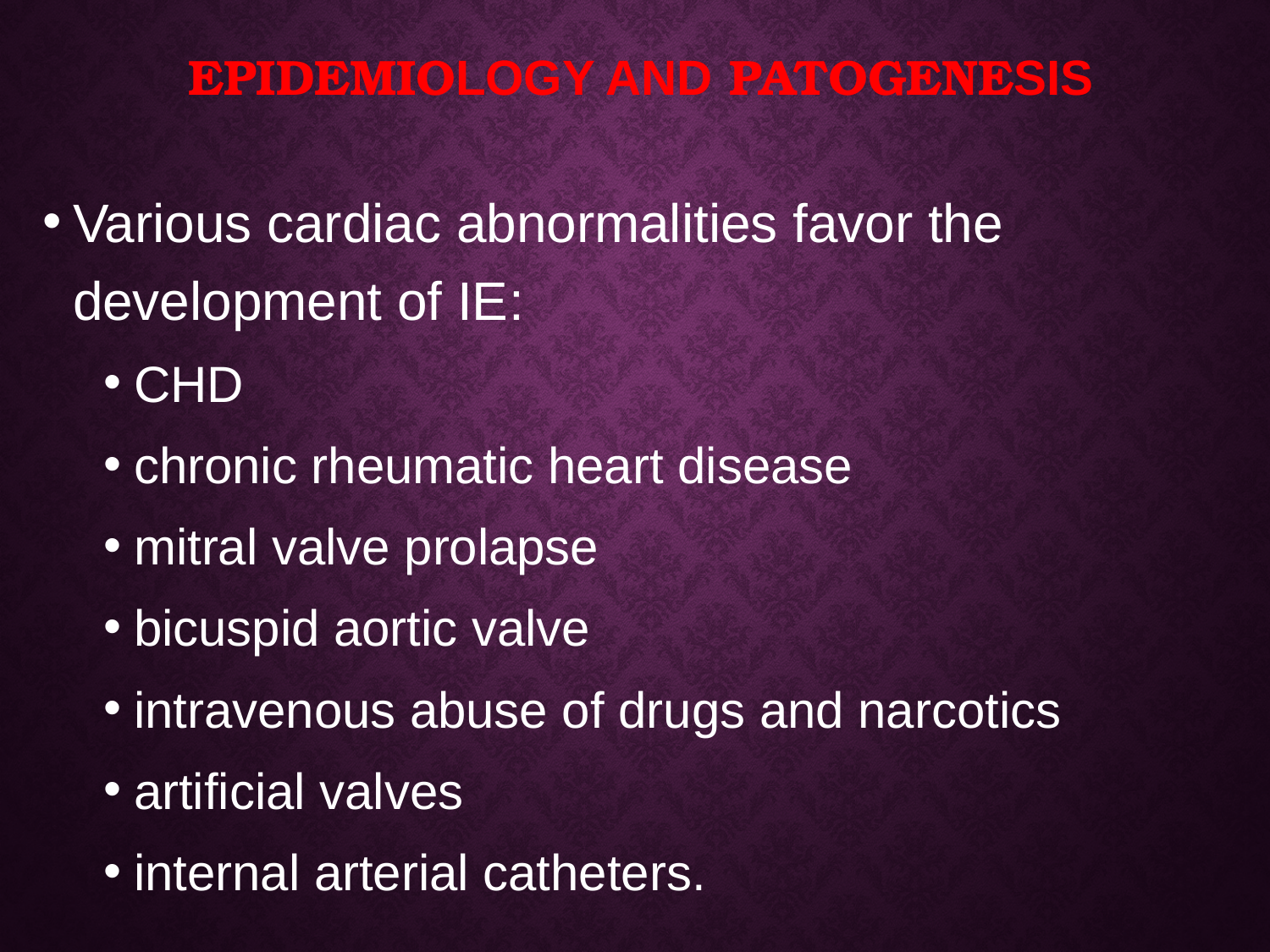

# Epidemiology and patogenesis
Various cardiac abnormalities favor the development of IE:
CHD
chronic rheumatic heart disease
mitral valve prolapse
bicuspid aortic valve
intravenous abuse of drugs and narcotics
artificial valves
internal arterial catheters.